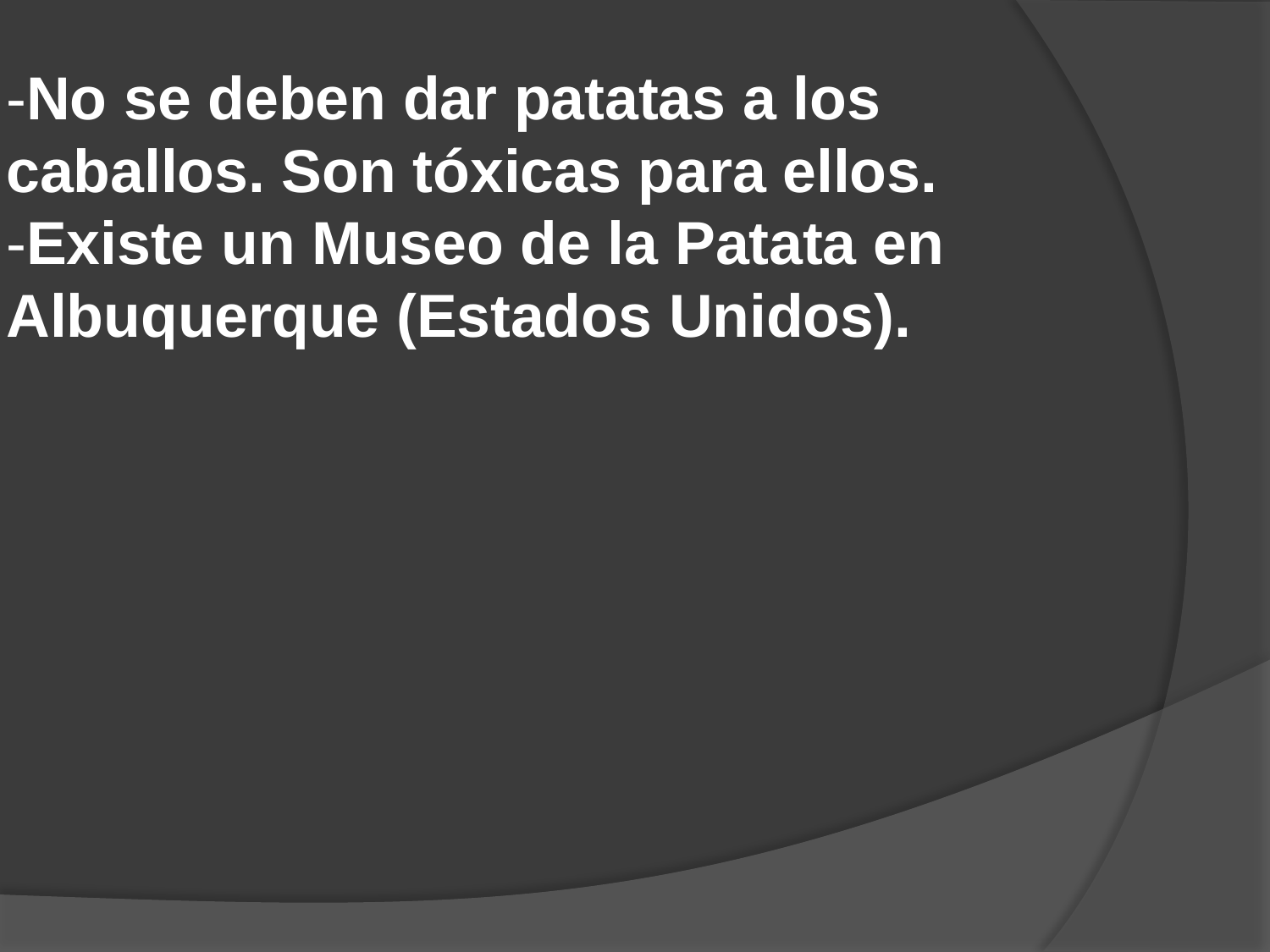

# -No se deben dar patatas a los caballos. Son tóxicas para ellos. -Existe un Museo de la Patata en Albuquerque (Estados Unidos).